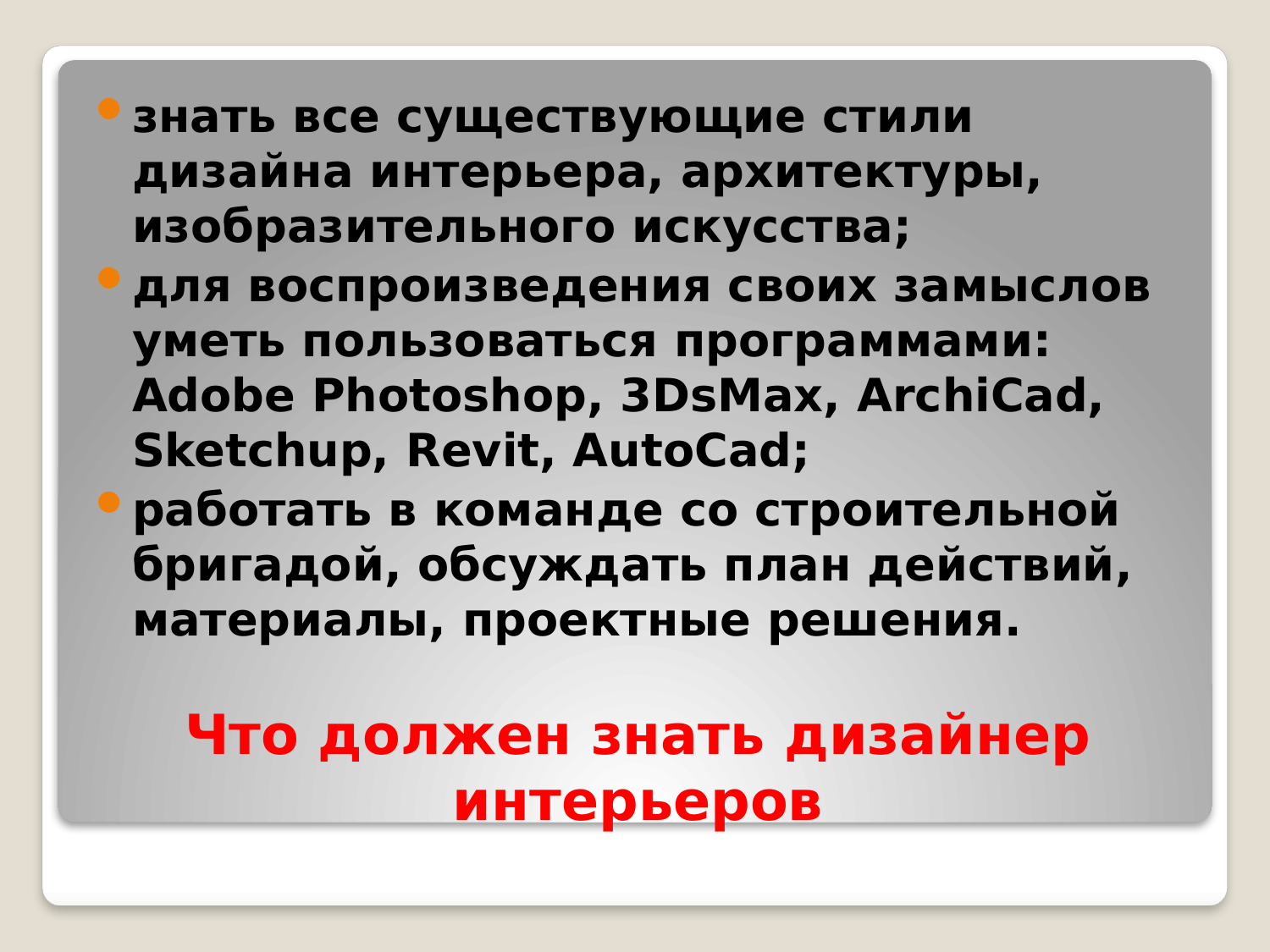

знать все существующие стили дизайна интерьера, архитектуры, изобразительного искусства;
для воспроизведения своих замыслов уметь пользоваться программами: Adobe Photoshop, 3DsMax, ArchiCad, Sketchup, Revit, AutoCad;
работать в команде со строительной бригадой, обсуждать план действий, материалы, проектные решения.
# Что должен знать дизайнер интерьеров